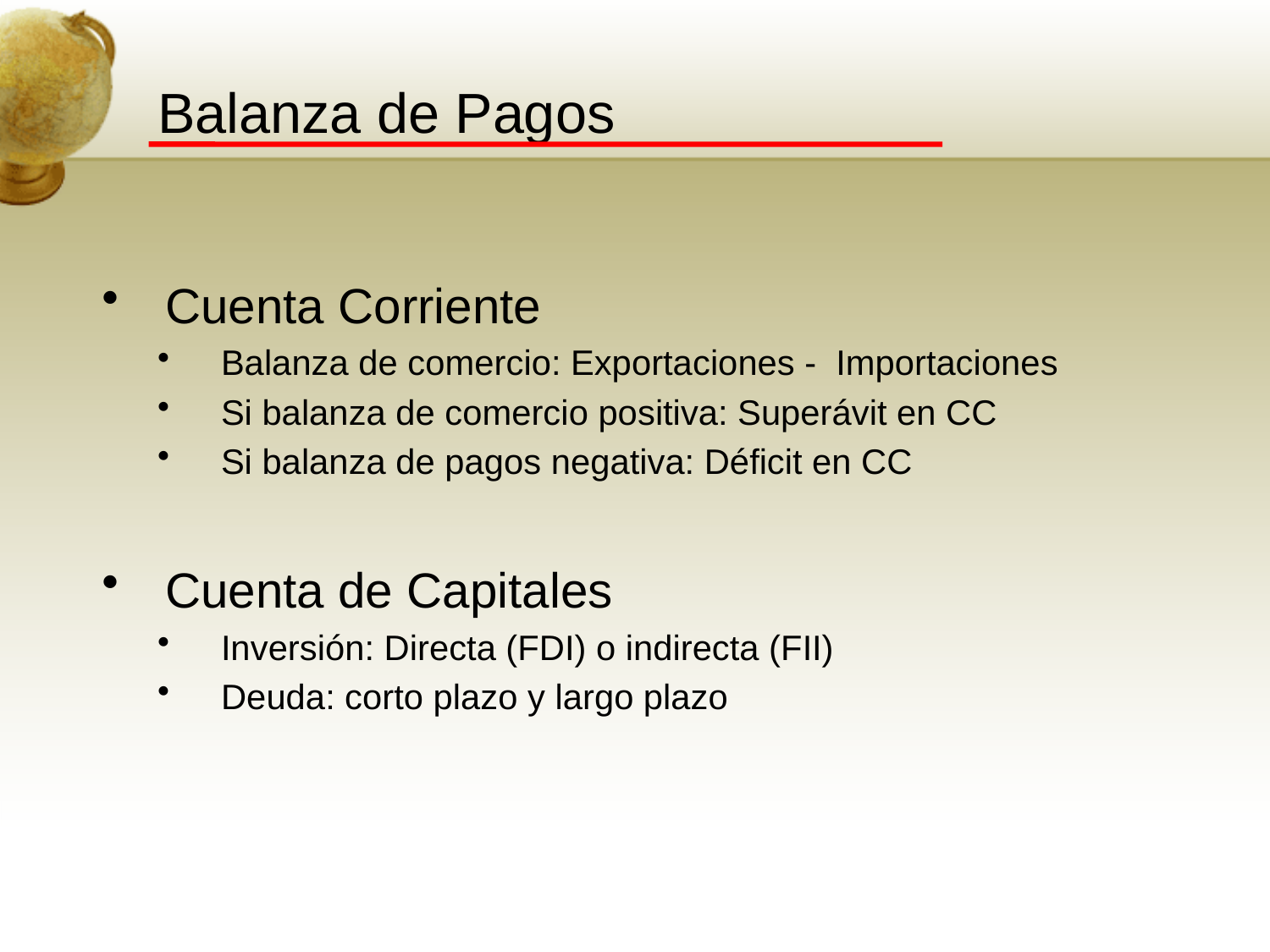

# Balanza de Pagos

Cuenta Corriente
Balanza de comercio: Exportaciones -  Importaciones
Si balanza de comercio positiva: Superávit en CC
Si balanza de pagos negativa: Déficit en CC

Cuenta de Capitales
Inversión: Directa (FDI) o indirecta (FII)
Deuda: corto plazo y largo plazo